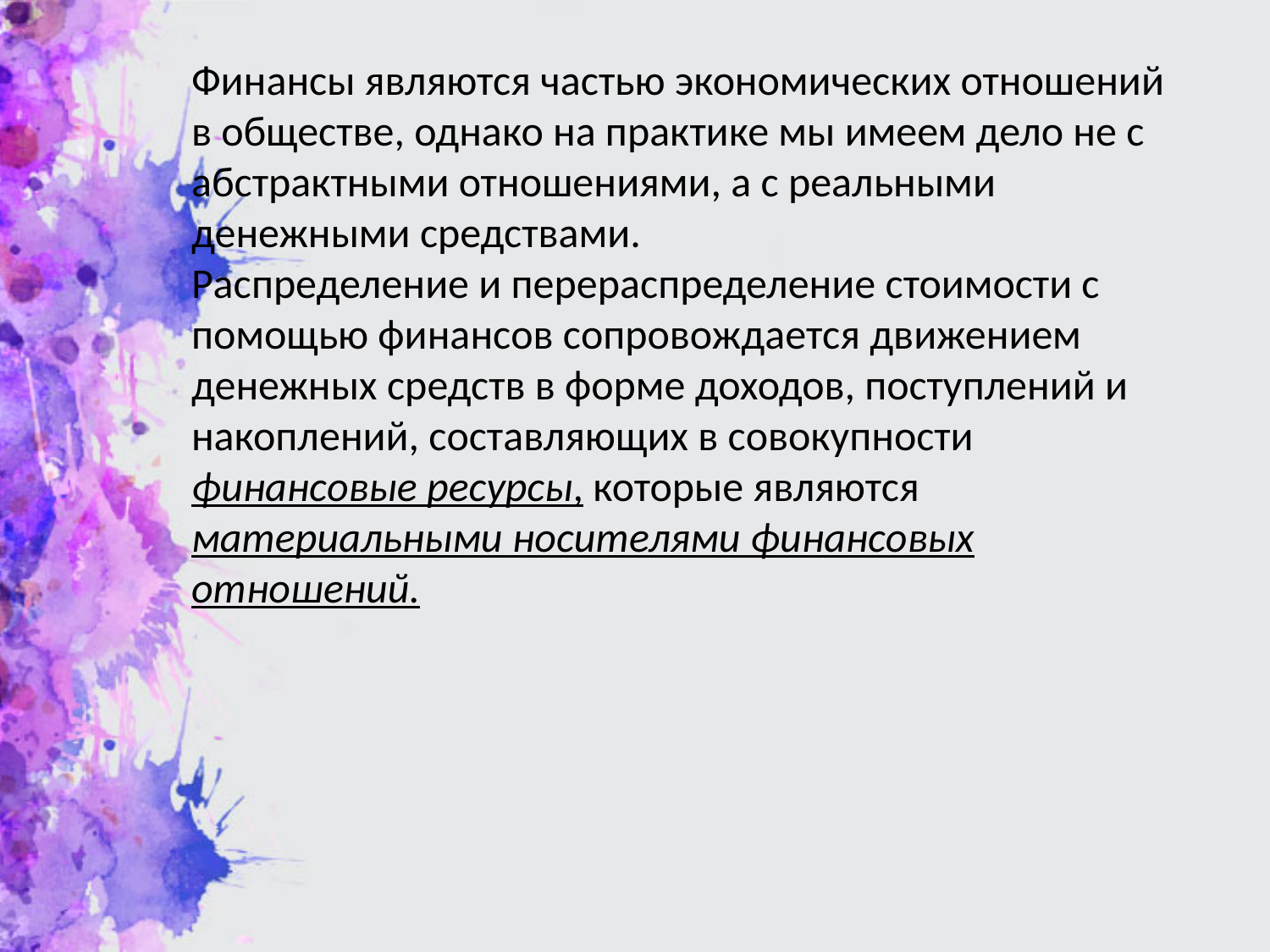

Финансы являются частью экономических отношений в обществе, однако на практике мы имеем дело не с абстрактными отношениями, а с реальными денежными средствами.
Распределение и перераспределение стоимости с помощью финансов сопровождается движением денежных средств в форме доходов, поступлений и накоплений, составляющих в совокупности финансовые ресурсы, которые являются материальными носителями финансовых отношений.